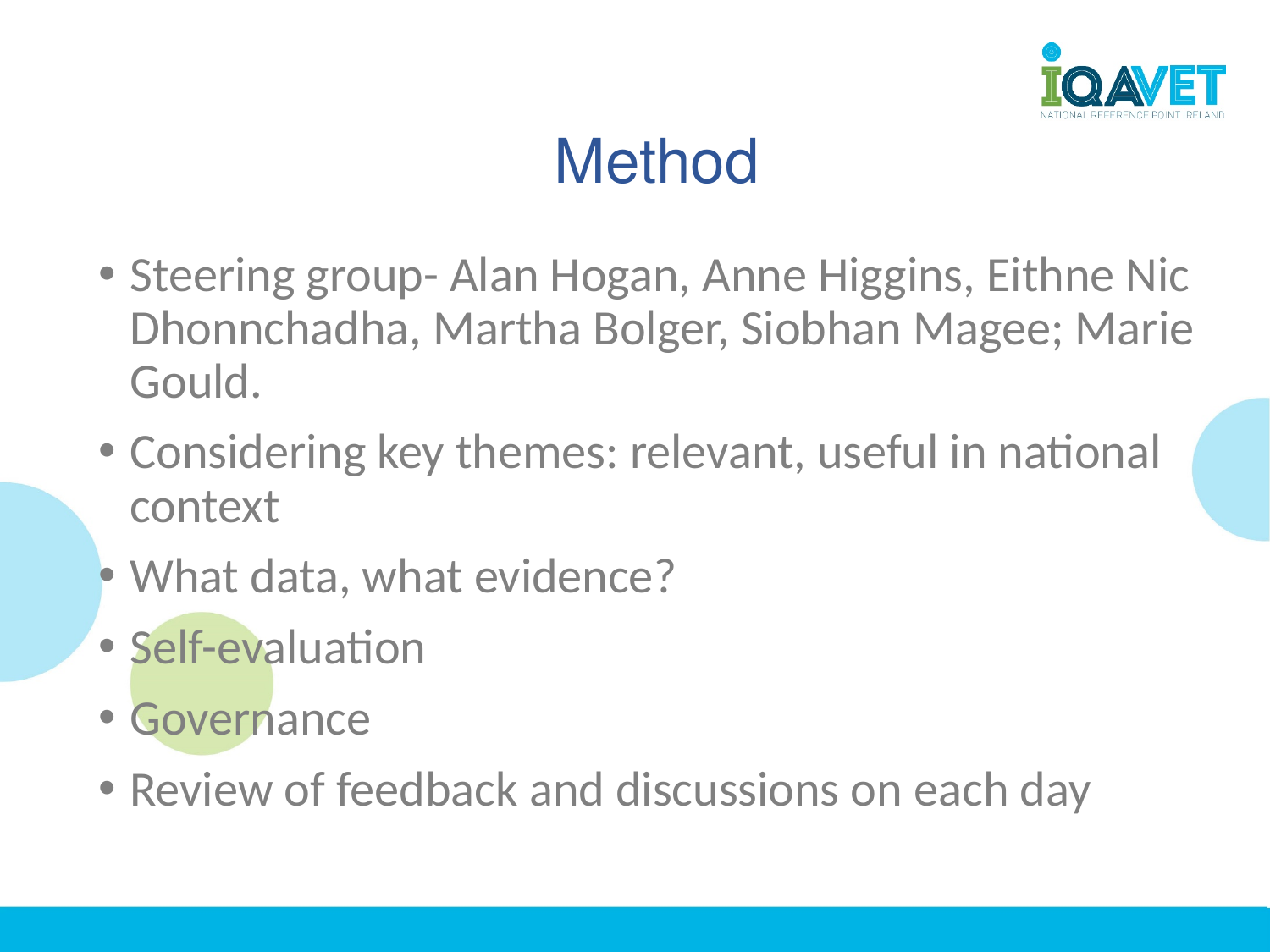

# Method
Steering group- Alan Hogan, Anne Higgins, Eithne Nic Dhonnchadha, Martha Bolger, Siobhan Magee; Marie Gould.
Considering key themes: relevant, useful in national context
What data, what evidence?
Self-evaluation
Governance
Review of feedback and discussions on each day